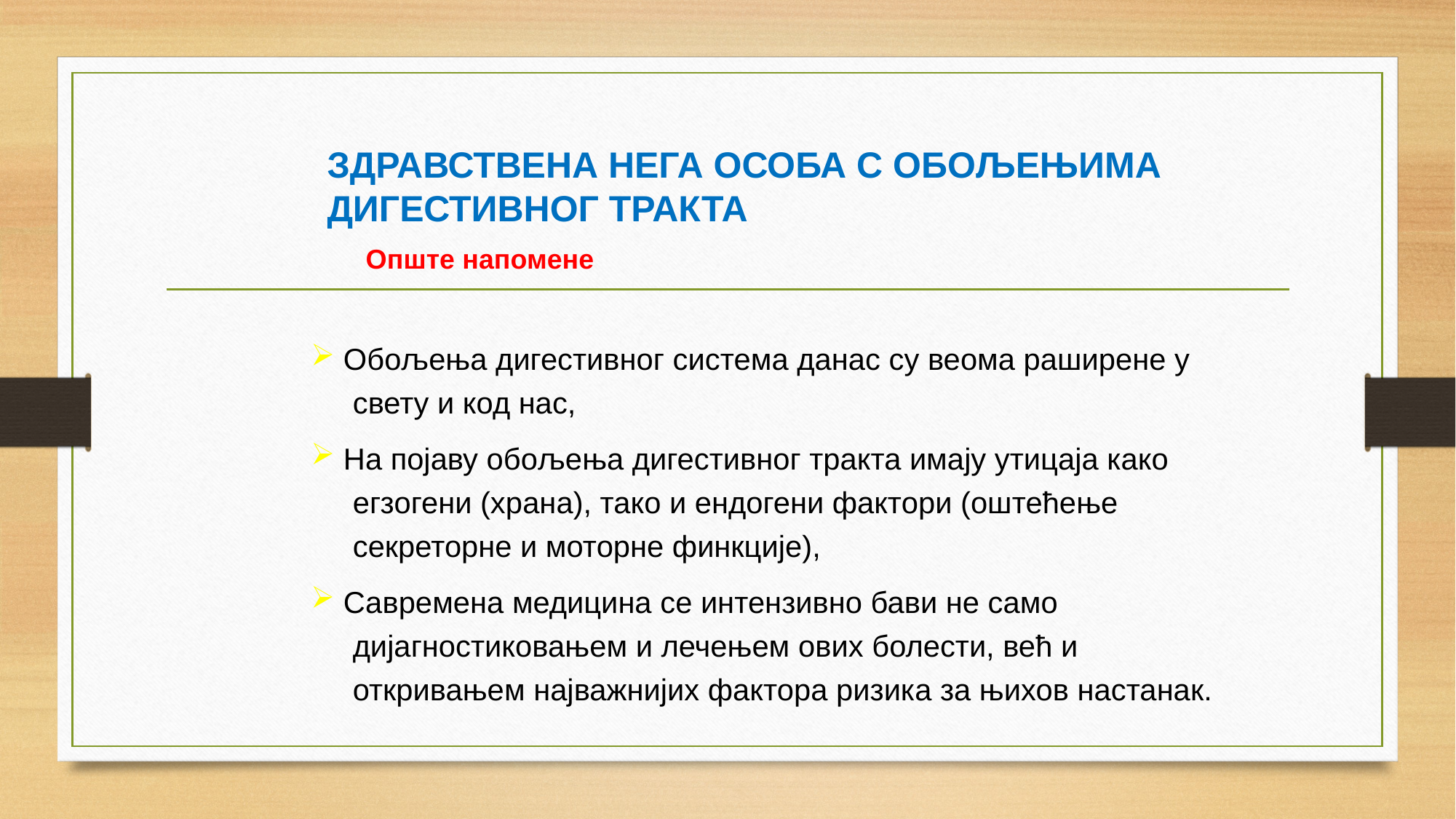

ЗДРАВСТВЕНА НЕГА ОСОБА С ОБОЉЕЊИМА
    ДИГЕСТИВНОГ ТРАКТА
Опште напомене
 Обољења дигестивног система данас су веома раширене у
     свету и код нас,
 На појаву обољења дигестивног тракта имају утицаја како
     егзогени (храна), тако и ендогени фактори (оштећење
     секреторне и моторне финкције),
 Савремена медицина се интензивно бави не само
     дијагностиковањем и лечењем ових болести, већ и
     откривањем најважнијих фактора ризика за њихов настанак.